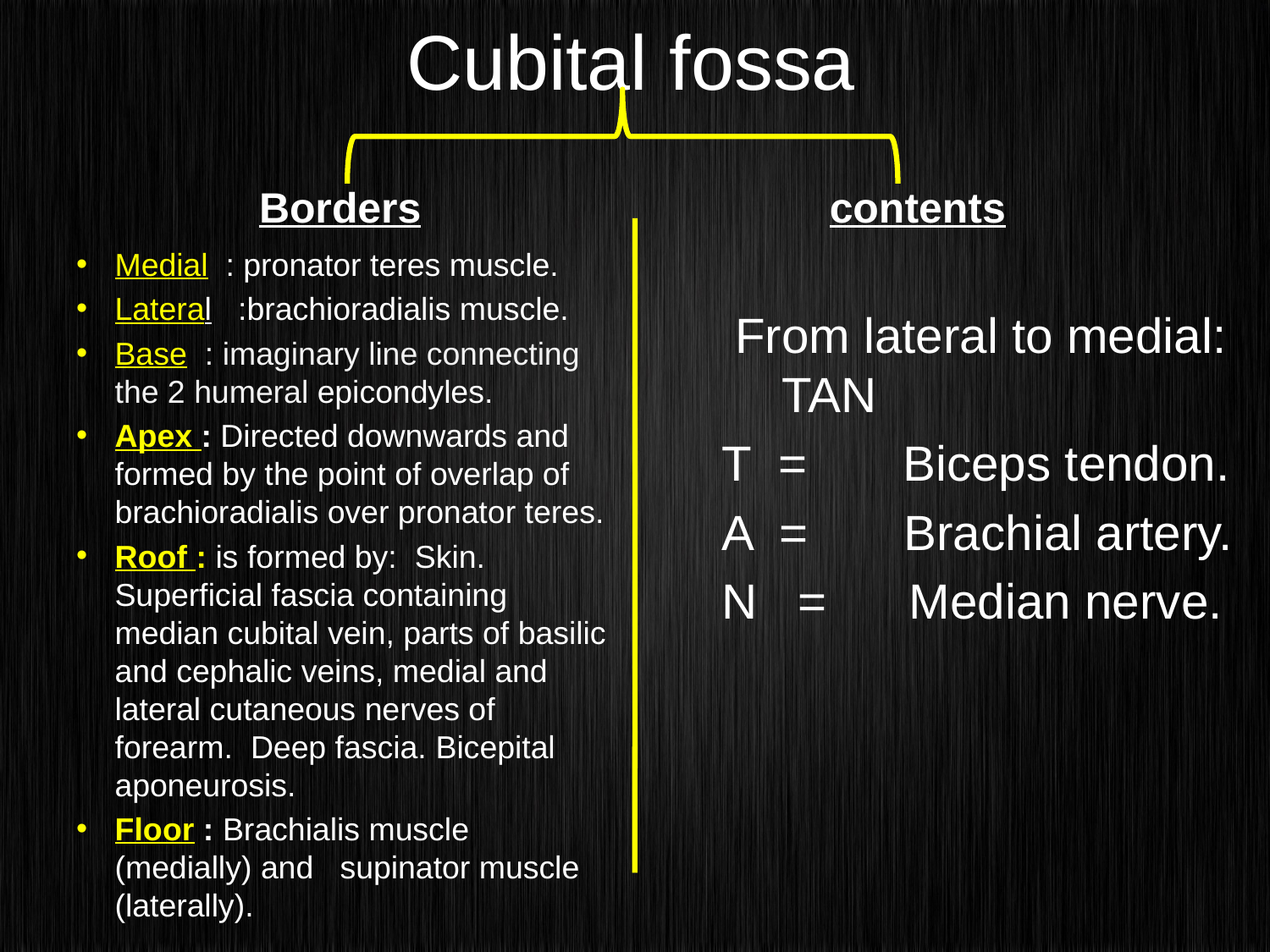

# Cubital fossa

Borders
contents
Medial  : pronator teres muscle.
Lateral   :brachioradialis muscle.
Base  : imaginary line connecting the 2 humeral epicondyles.
Apex : Directed downwards and formed by the point of overlap of brachioradialis over pronator teres.
Roof : is formed by:  Skin.   Superficial fascia containing median cubital vein, parts of basilic and cephalic veins, medial and lateral cutaneous nerves of forearm.  Deep fascia. Bicepital aponeurosis.
Floor : Brachialis muscle (medially) and   supinator muscle (laterally).

 From lateral to medial:    TAN
T  =       Biceps tendon.
A  =       Brachial artery.
N   =      Median nerve.